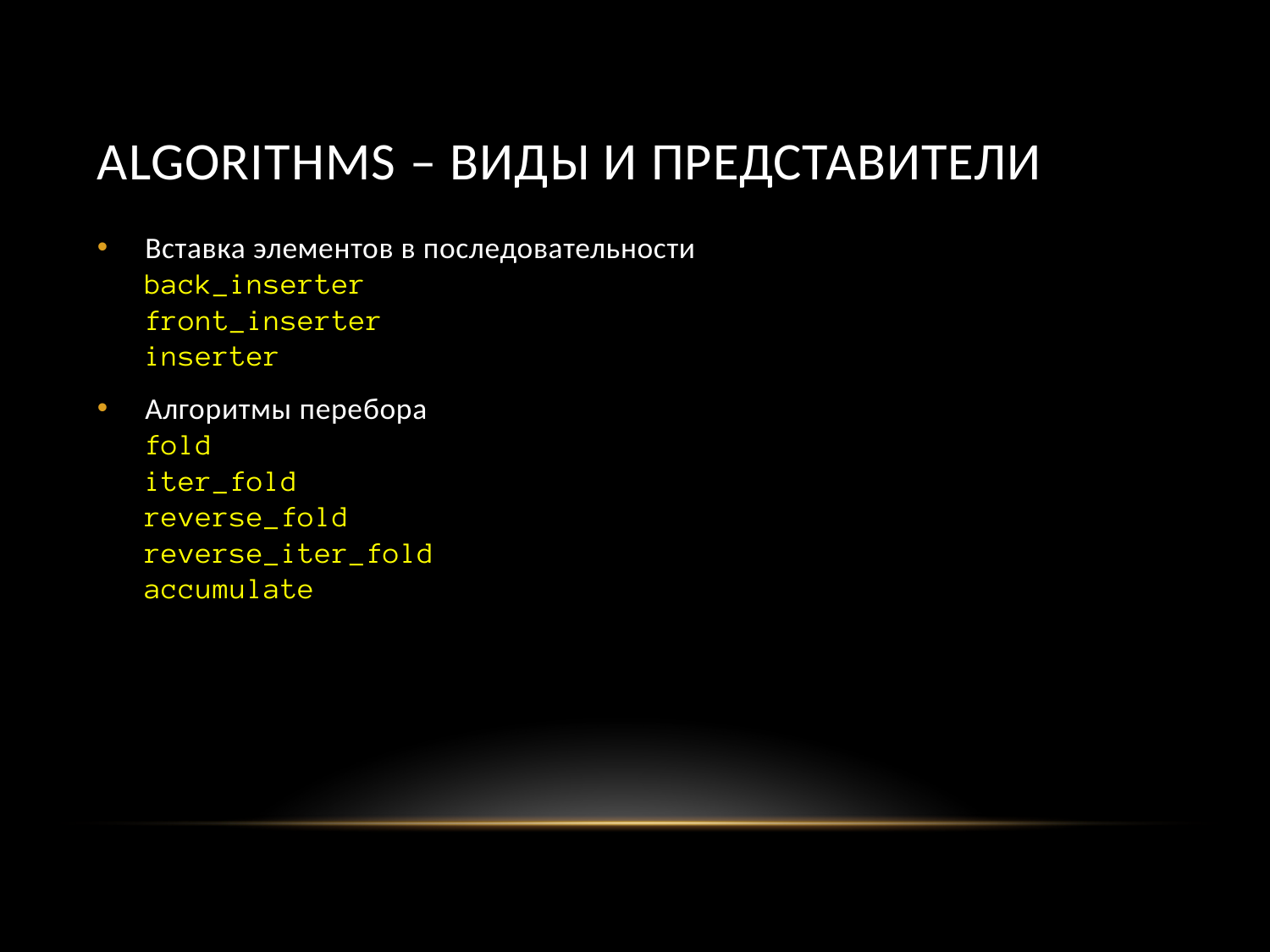

# Algorithms – Виды и представители
Вставка элементов в последовательности
back_inserter
front_inserter
inserter
Алгоритмы перебора
fold
iter_fold
reverse_fold
reverse_iter_fold
accumulate